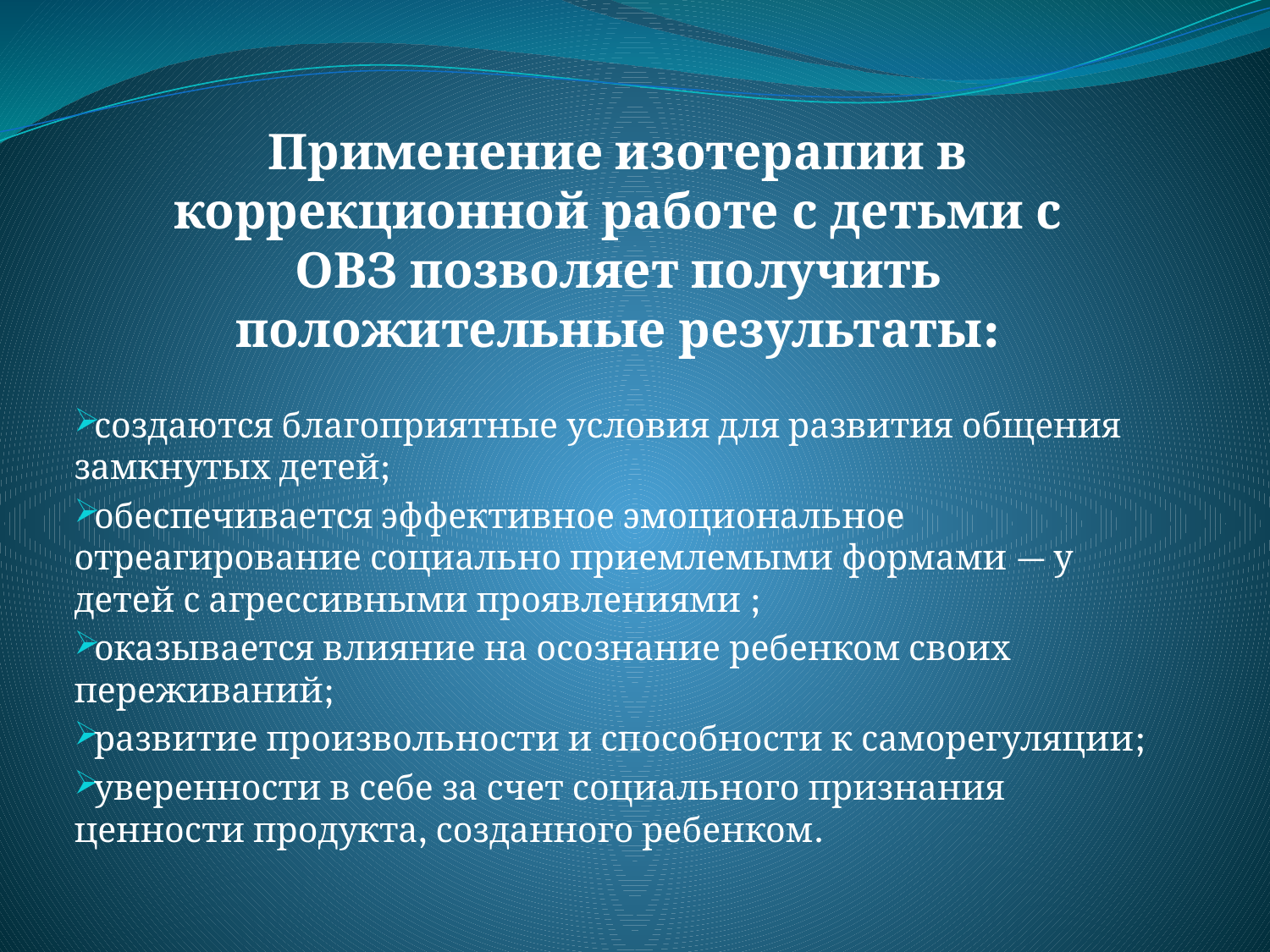

# Применение изотерапии в коррекционной работе с детьми с ОВЗ позволяет получить положительные результаты:
создаются благоприятные условия для развития общения замкнутых детей;
обеспечивается эффективное эмоциональное отреагирование социально приемлемыми формами — у детей с агрессивными проявлениями ;
оказывается влияние на осознание ребенком своих переживаний;
развитие произвольности и способности к саморегуляции;
уверенности в себе за счет социального признания ценности продукта, созданного ребенком.